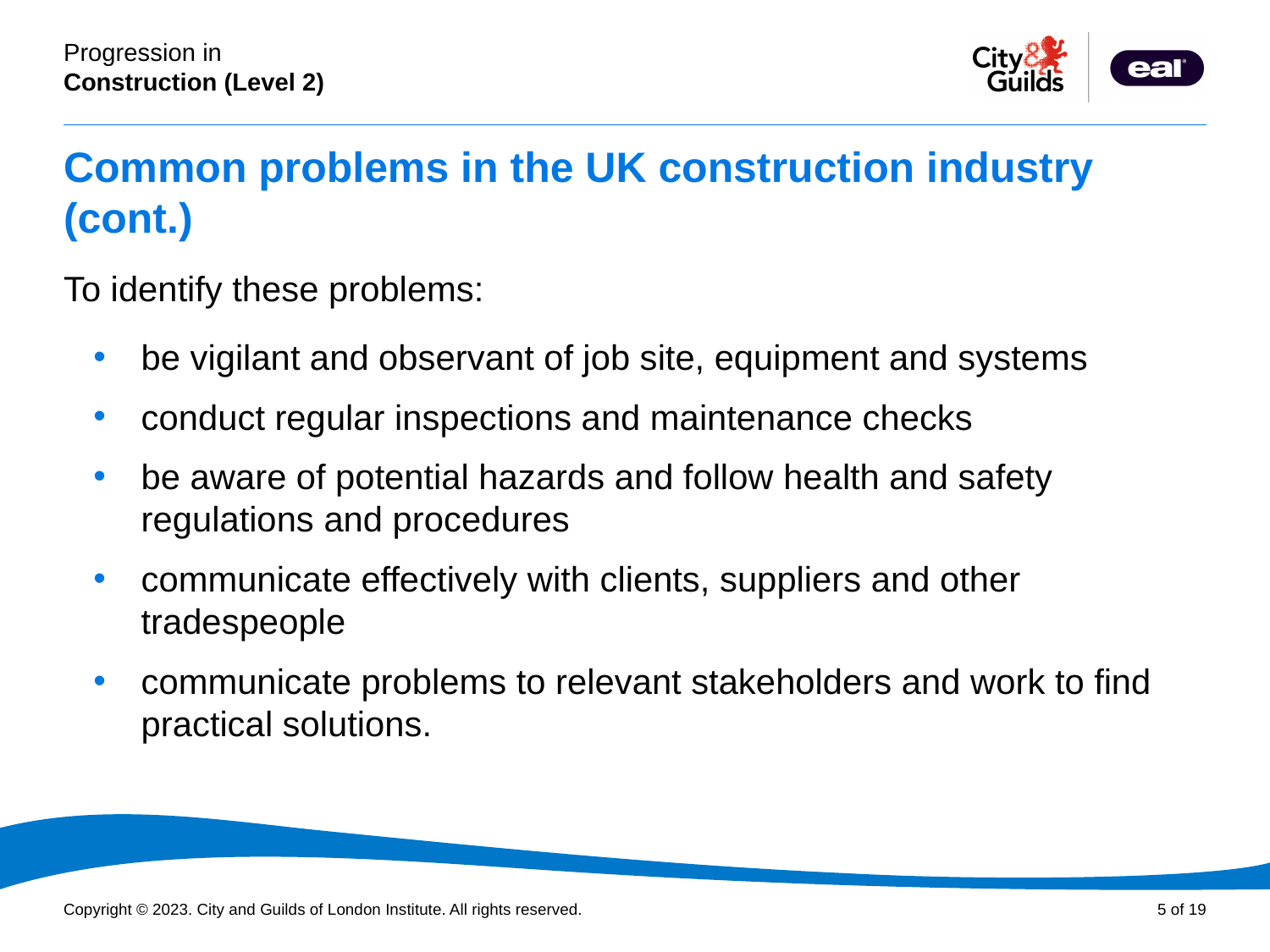

# Common problems in the UK construction industry (cont.)
To identify these problems:
be vigilant and observant of job site, equipment and systems
conduct regular inspections and maintenance checks
be aware of potential hazards and follow health and safety regulations and procedures
communicate effectively with clients, suppliers and other tradespeople
communicate problems to relevant stakeholders and work to find practical solutions.